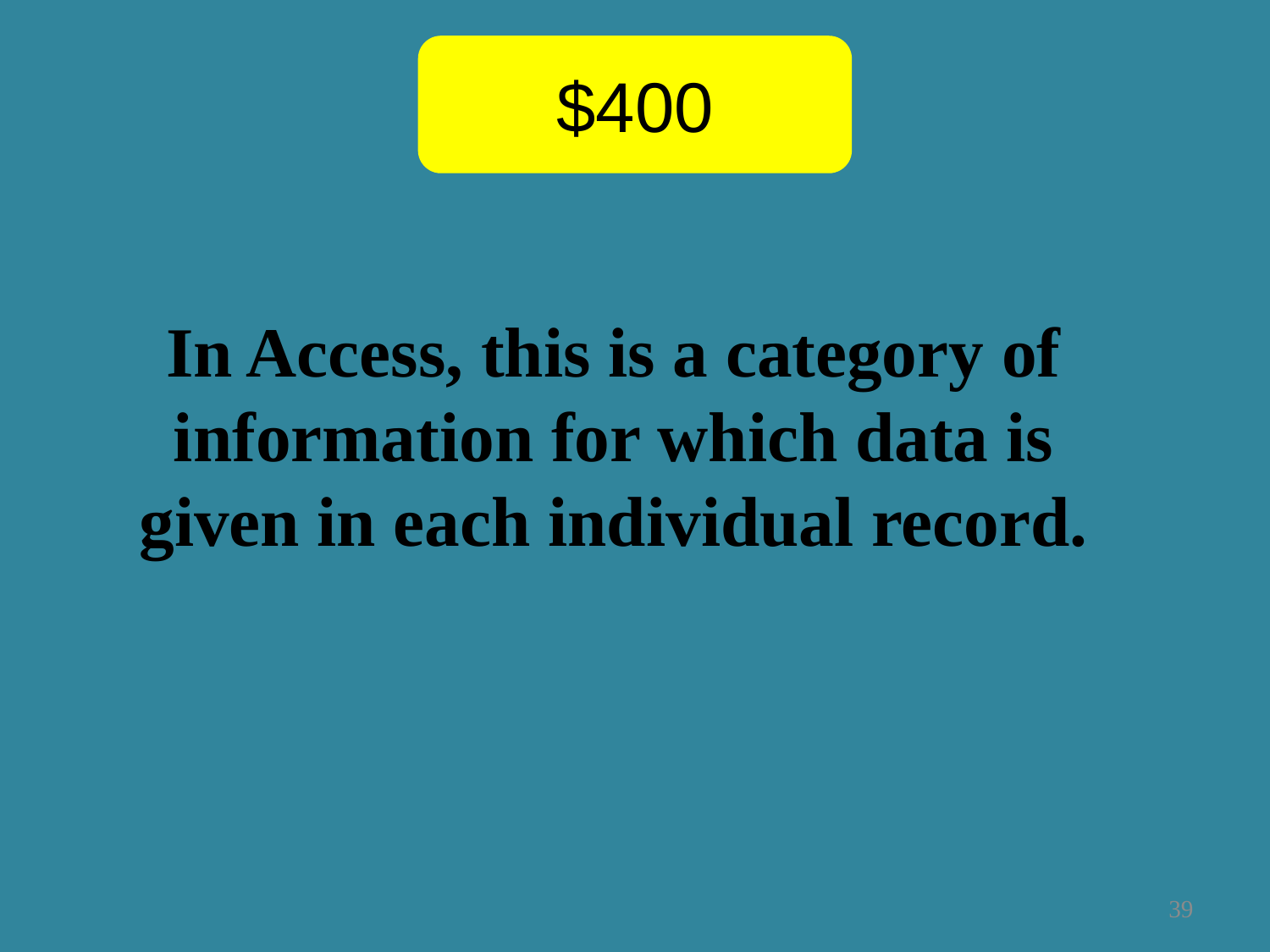

$400
In Access, this is a category of information for which data is given in each individual record.

39